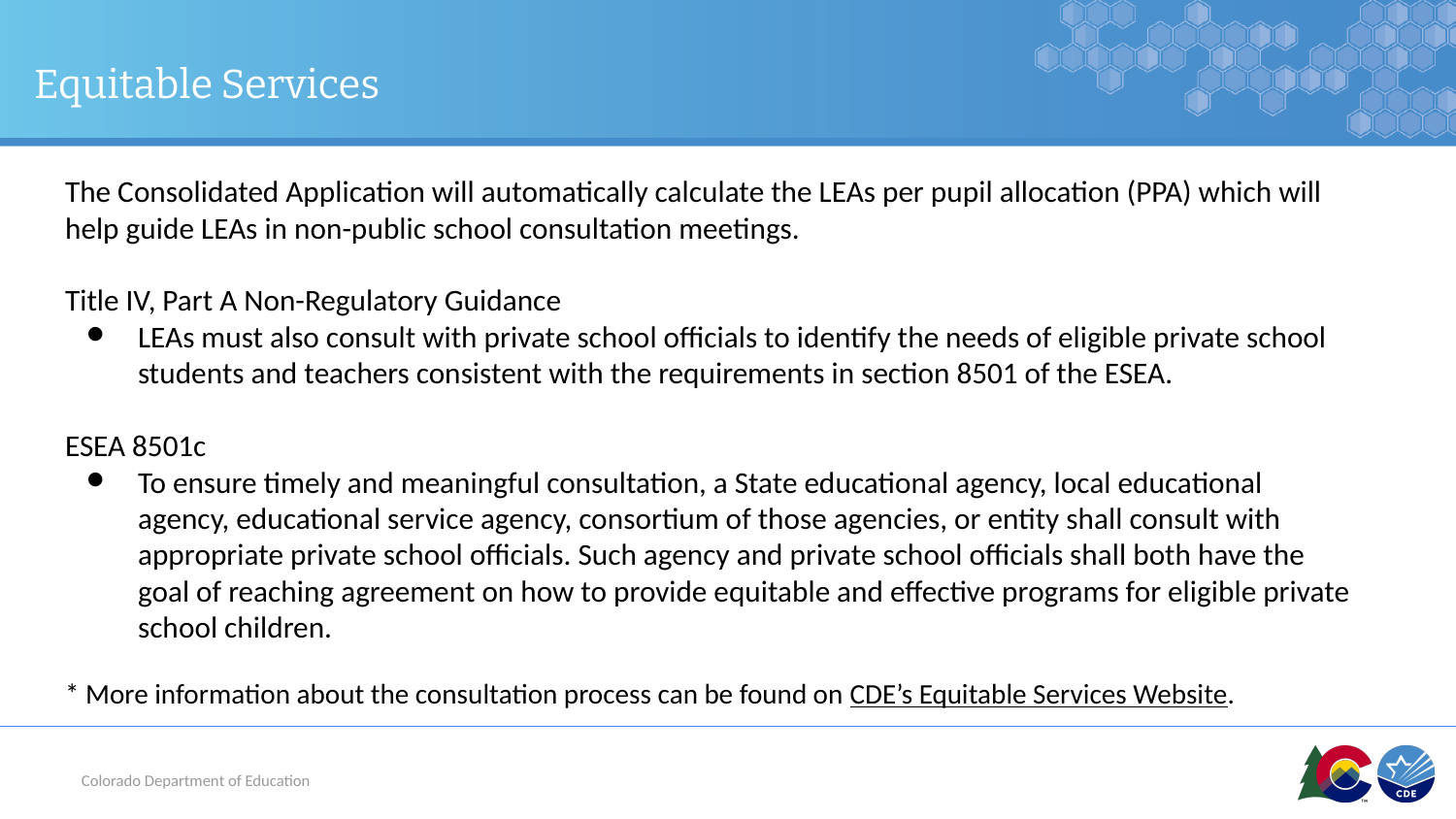

# Equitable Services
The Consolidated Application will automatically calculate the LEAs per pupil allocation (PPA) which will help guide LEAs in non-public school consultation meetings.

Title IV, Part A Non-Regulatory Guidance
LEAs must also consult with private school officials to identify the needs of eligible private school students and teachers consistent with the requirements in section 8501 of the ESEA.

ESEA 8501c
To ensure timely and meaningful consultation, a State educational agency, local educational agency, educational service agency, consortium of those agencies, or entity shall consult with appropriate private school officials. Such agency and private school officials shall both have the goal of reaching agreement on how to provide equitable and effective programs for eligible private school children.

* More information about the consultation process can be found on CDE’s Equitable Services Website.